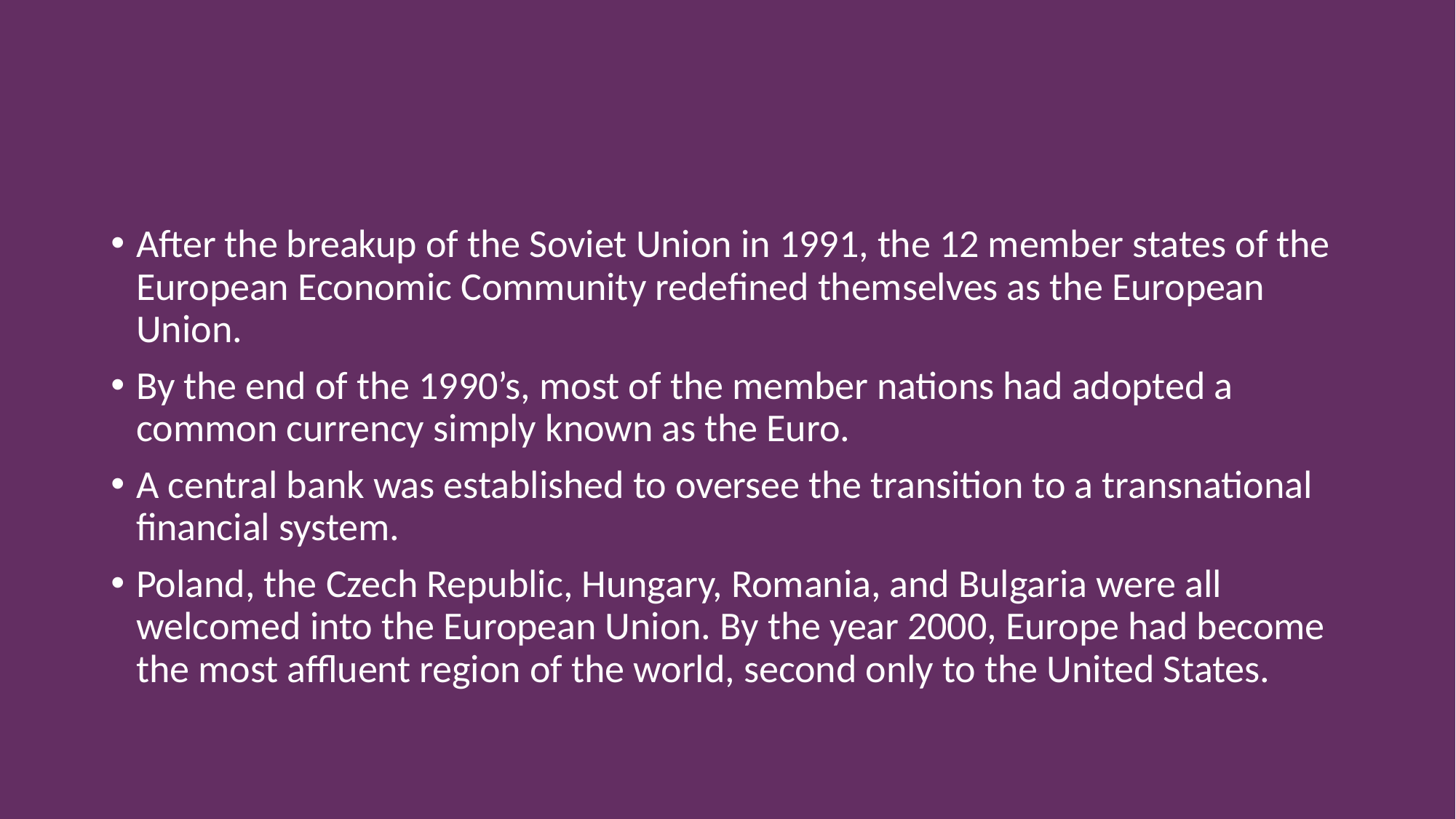

After the breakup of the Soviet Union in 1991, the 12 member states of the European Economic Community redefined themselves as the European Union.
By the end of the 1990’s, most of the member nations had adopted a common currency simply known as the Euro.
A central bank was established to oversee the transition to a transnational financial system.
Poland, the Czech Republic, Hungary, Romania, and Bulgaria were all welcomed into the European Union. By the year 2000, Europe had become the most affluent region of the world, second only to the United States.